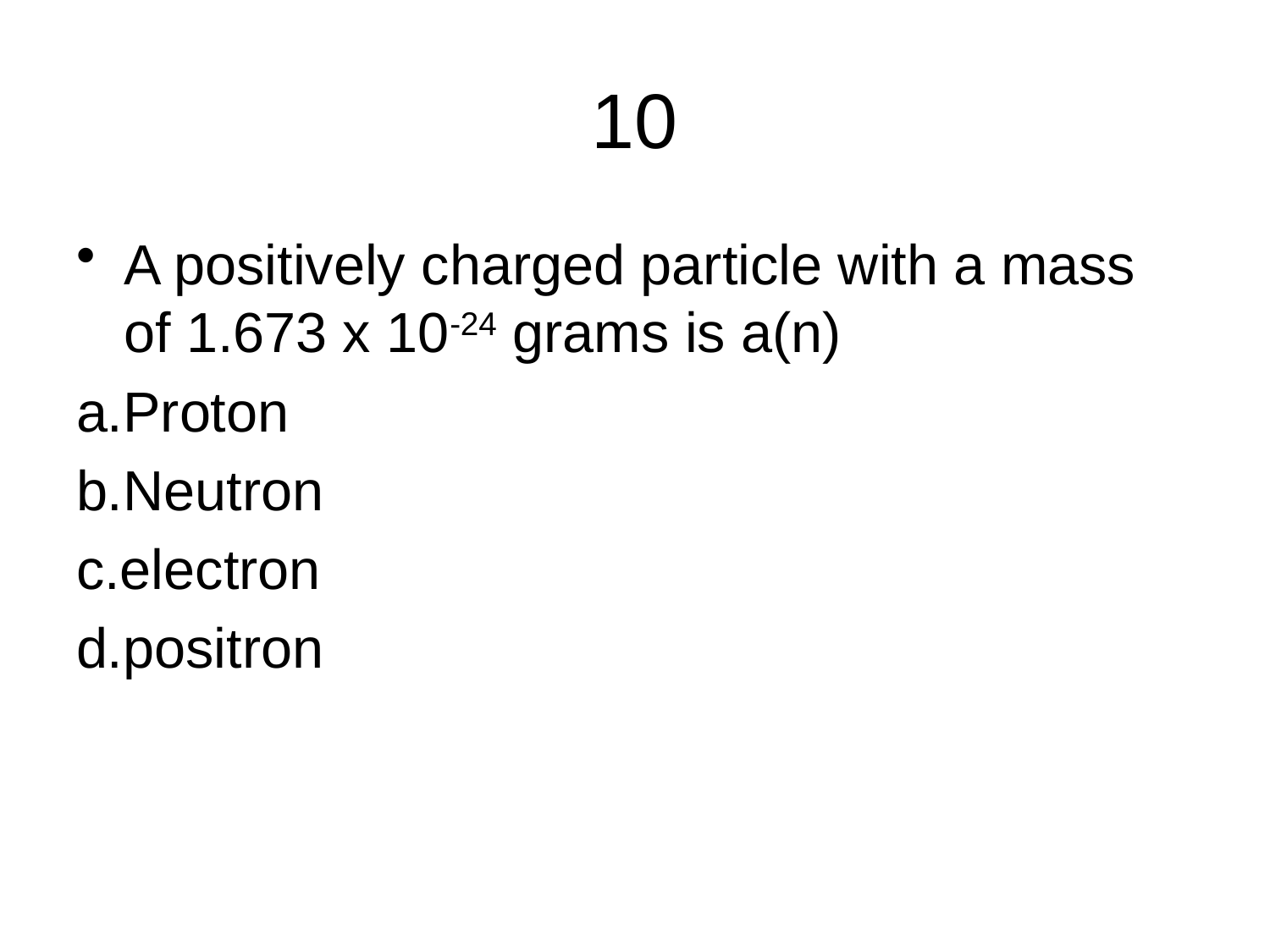

# 10
A positively charged particle with a mass of 1.673 x 10-24 grams is a(n)
a.Proton
b.Neutron
c.electron
d.positron